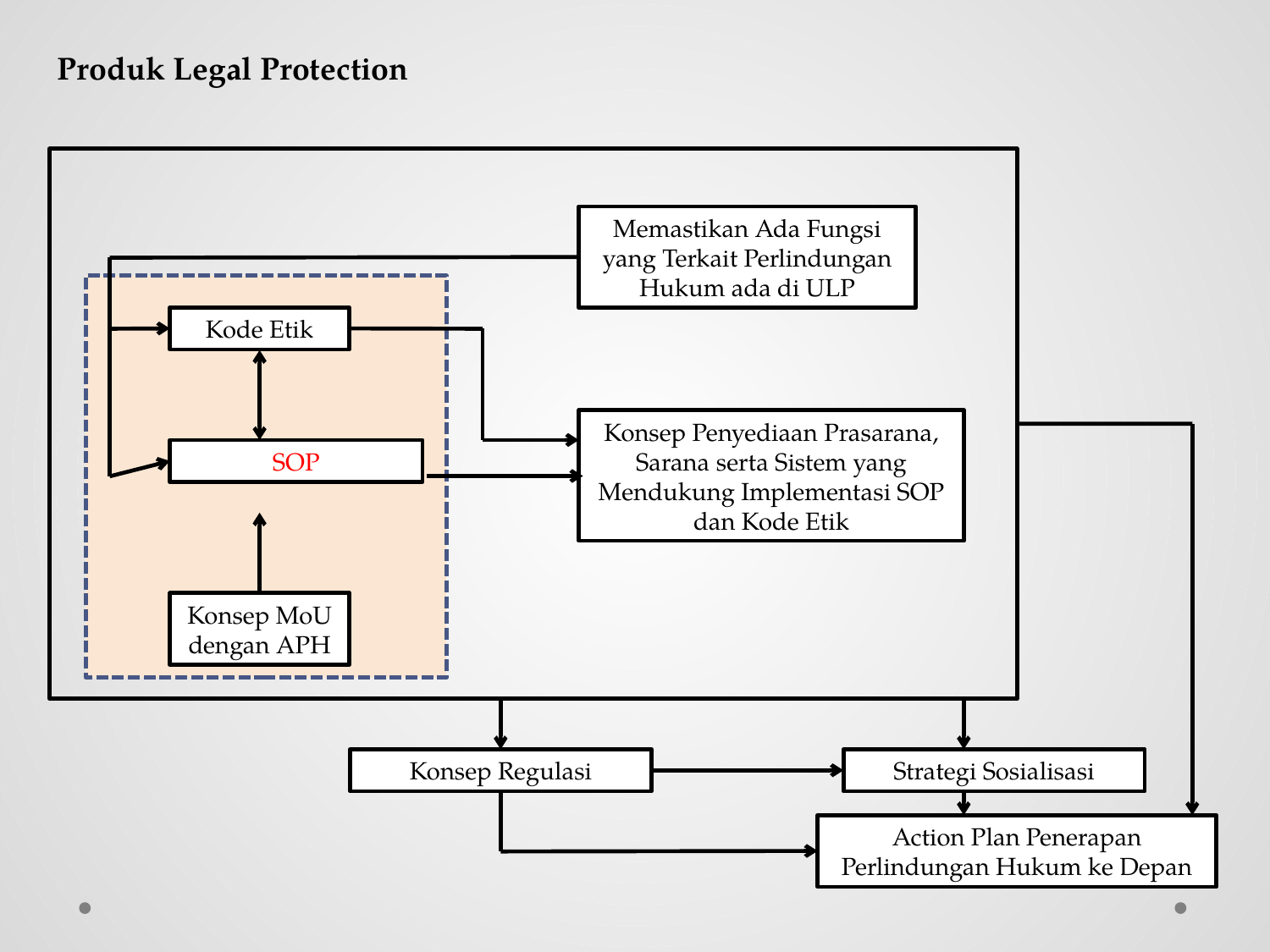

Produk Legal Protection

Memastikan Ada Fungsi yang Terkait Perlindungan Hukum ada di ULP

Kode Etik
SOP
Konsep MoU dengan APH
Konsep Penyediaan Prasarana, Sarana serta Sistem yang Mendukung Implementasi SOP dan Kode Etik
Strategi Sosialisasi
Konsep Regulasi
Action Plan Penerapan Perlindungan Hukum ke Depan